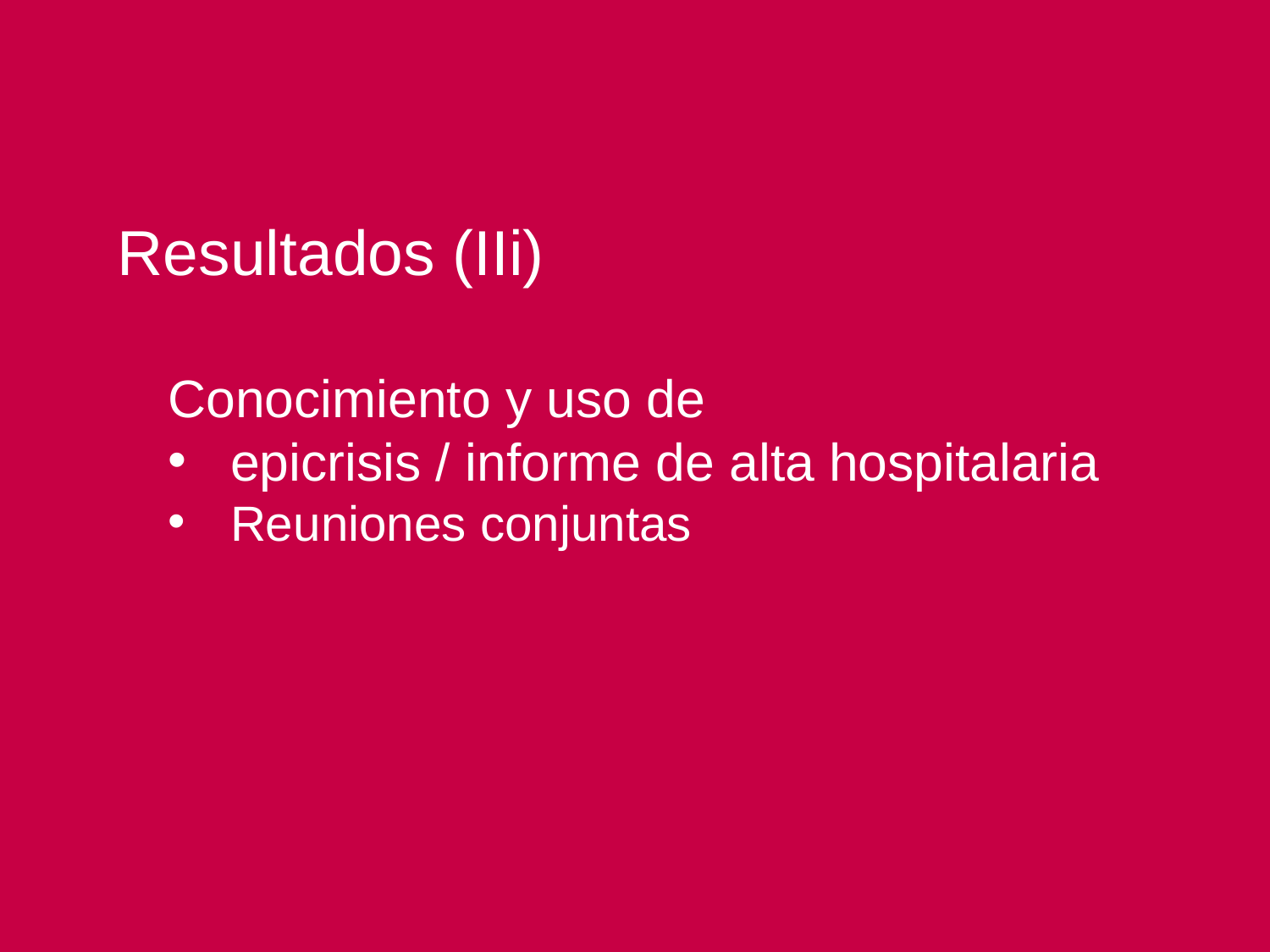

Resultados (IIi)

Conocimiento y uso de
epicrisis / informe de alta hospitalaria
Reuniones conjuntas